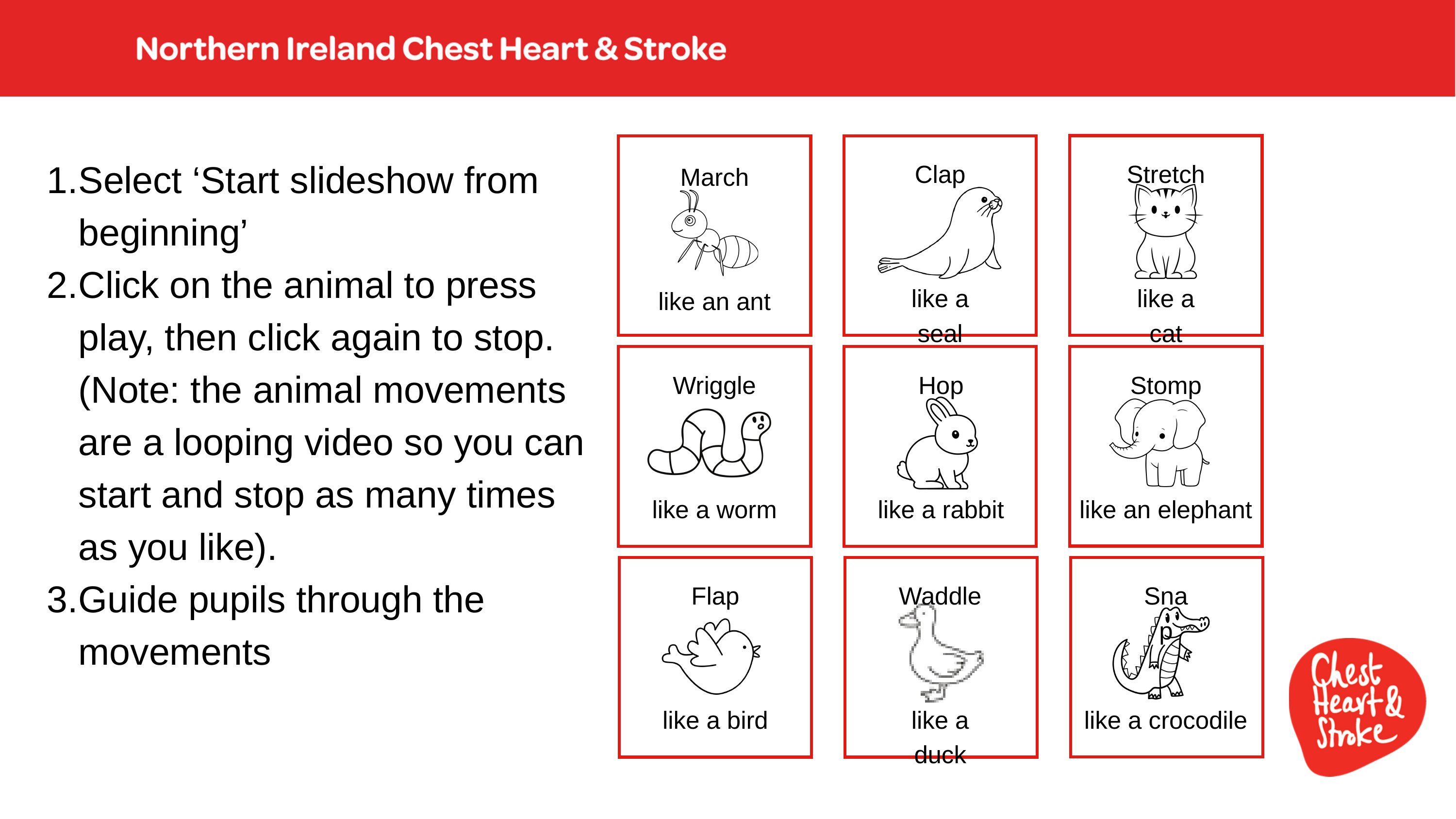

​
Select ‘Start slideshow from beginning’ ​
Click on the animal to press play, then click again to stop. (Note: the animal movements are a looping video so you can start and stop as many times as you like). ​
Guide pupils through the movements

Clap
Stretch
March

like a seal
like a cat
like an ant

Wriggle
Hop
Stomp

like a worm
like a rabbit
like an elephant

Waddle
Flap
Snap

like a duck
like a bird
like a crocodile